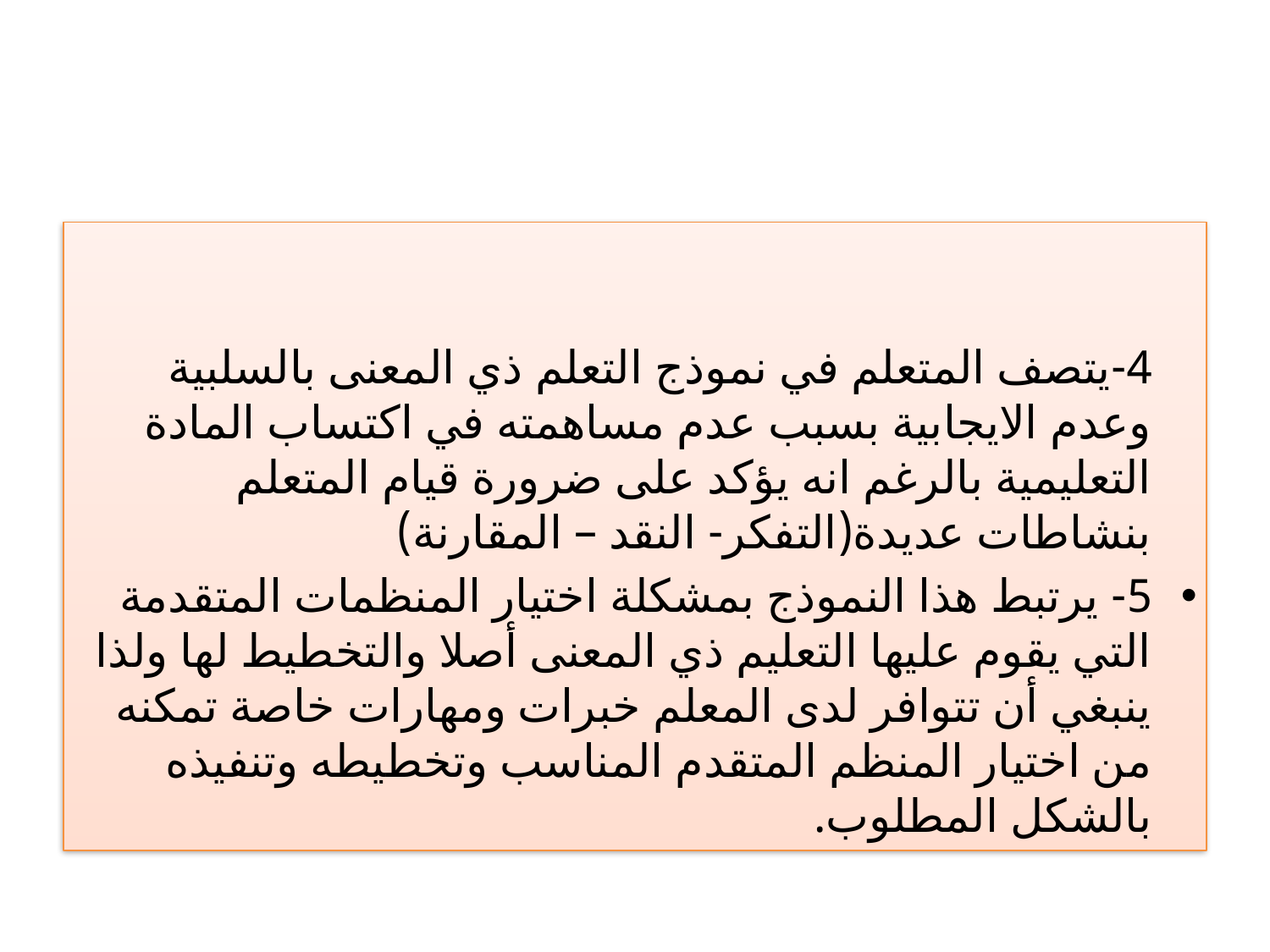

4-يتصف المتعلم في نموذج التعلم ذي المعنى بالسلبية وعدم الايجابية بسبب عدم مساهمته في اكتساب المادة التعليمية بالرغم انه يؤكد على ضرورة قيام المتعلم بنشاطات عديدة(التفكر- النقد – المقارنة)
5- يرتبط هذا النموذج بمشكلة اختيار المنظمات المتقدمة التي يقوم عليها التعليم ذي المعنى أصلا والتخطيط لها ولذا ينبغي أن تتوافر لدى المعلم خبرات ومهارات خاصة تمكنه من اختيار المنظم المتقدم المناسب وتخطيطه وتنفيذه بالشكل المطلوب.